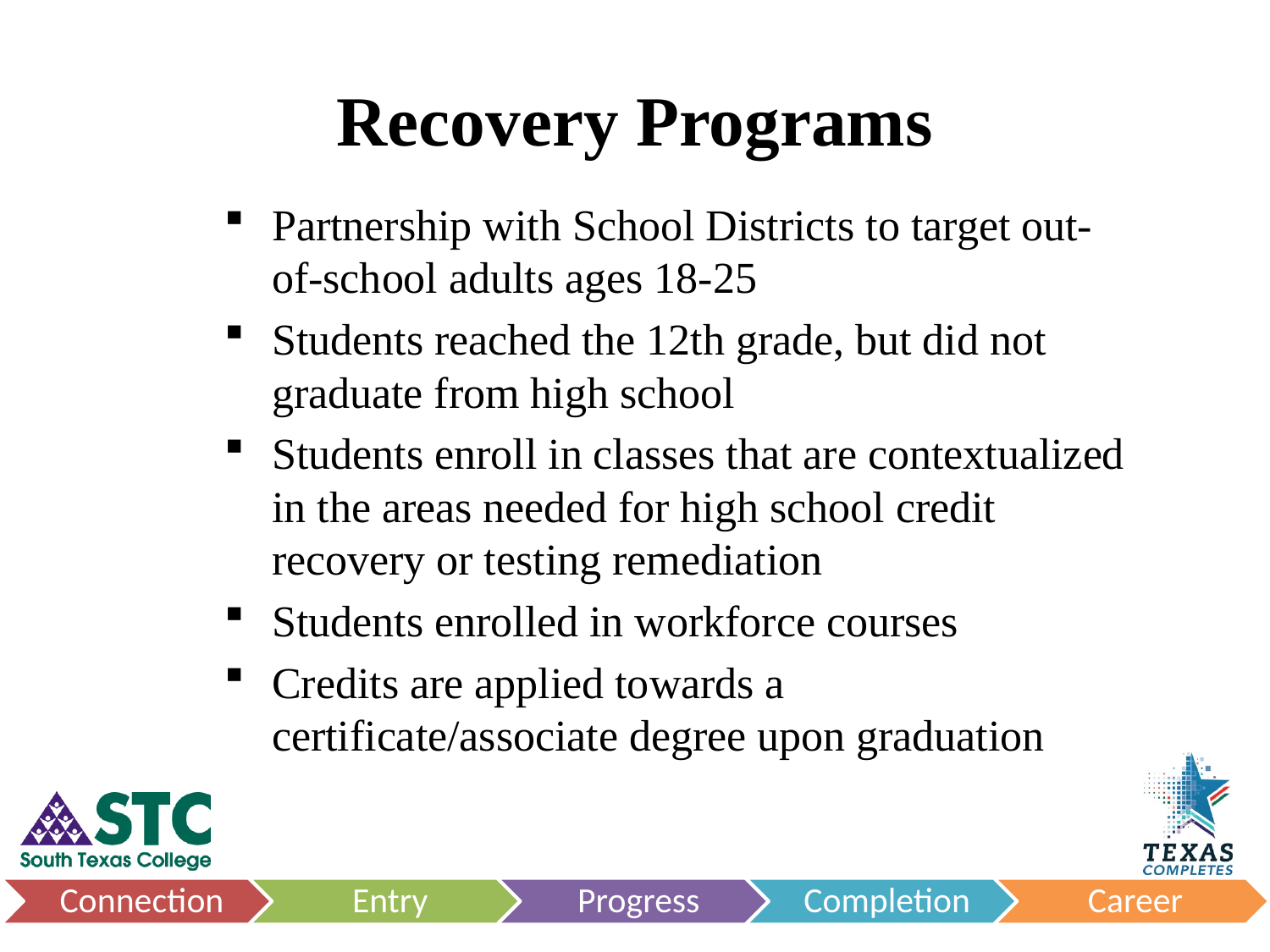

# Recovery Programs
Partnership with School Districts to target out-of-school adults ages 18-25
Students reached the 12th grade, but did not graduate from high school
Students enroll in classes that are contextualized in the areas needed for high school credit recovery or testing remediation
Students enrolled in workforce courses
Credits are applied towards a certificate/associate degree upon graduation